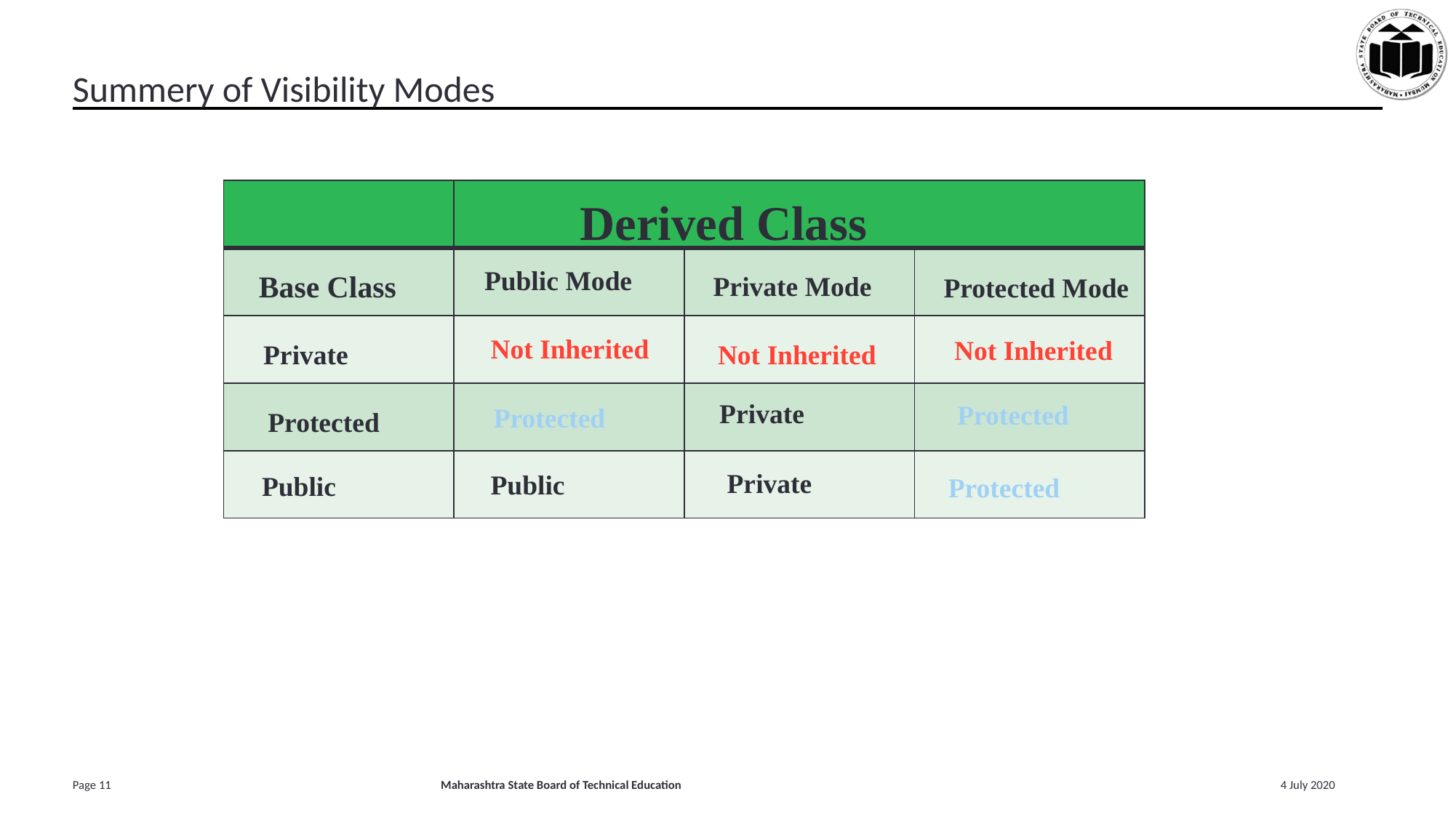

# Summery of Visibility Modes

|  |  |  |  |
| --- | --- | --- | --- |
|  |  |  |  |
|  |  |  |  |
|  |  |  |  |
|  |  |  |  |
Derived Class

Public Mode
Base Class
Private Mode
Protected Mode

Not Inherited
Not Inherited
Private
Not Inherited
Private
Protected
Protected
Protected
Private
Public
Public
Protected